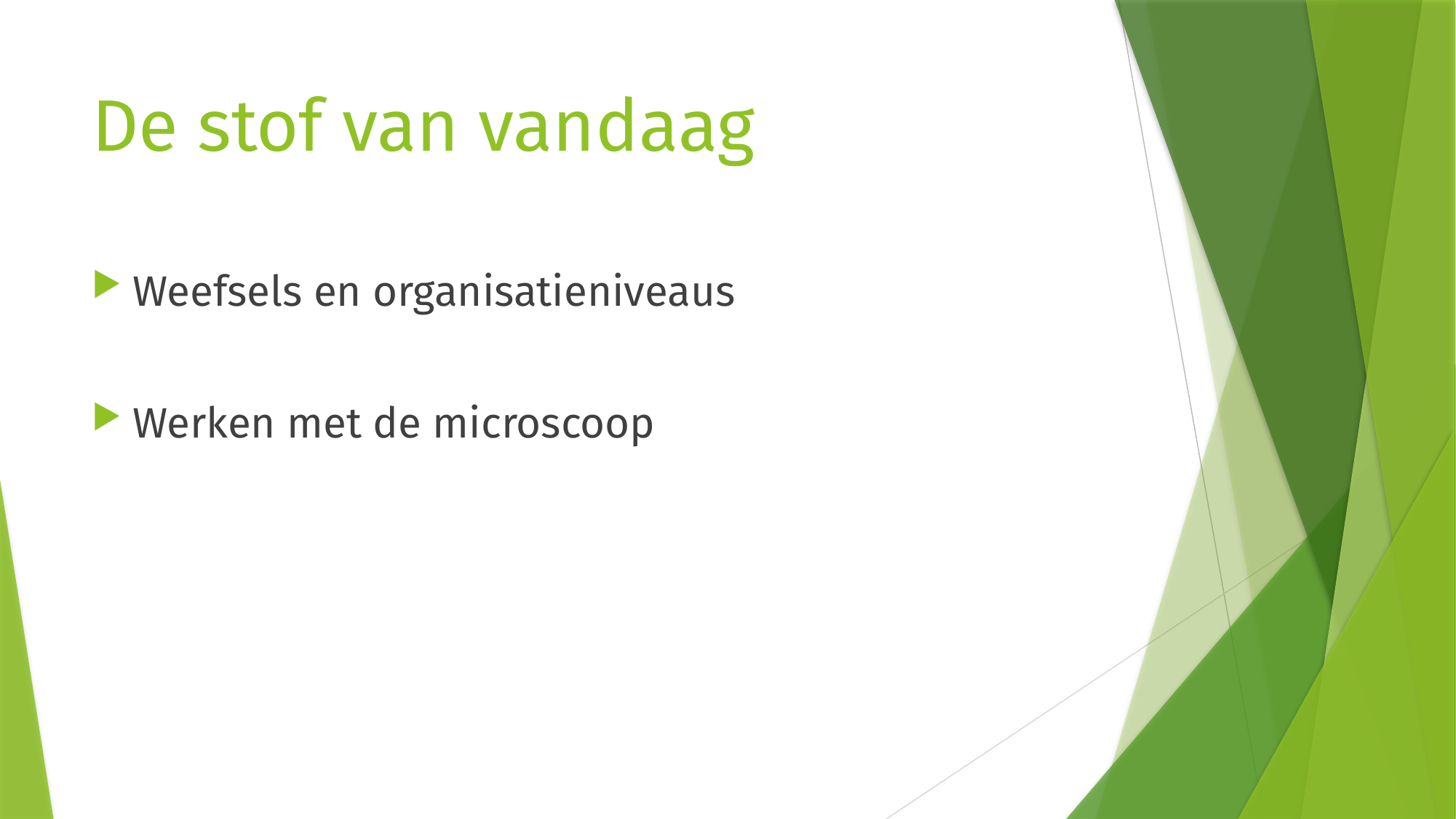

# De stof van vandaag
Weefsels en organisatieniveaus

Werken met de microscoop